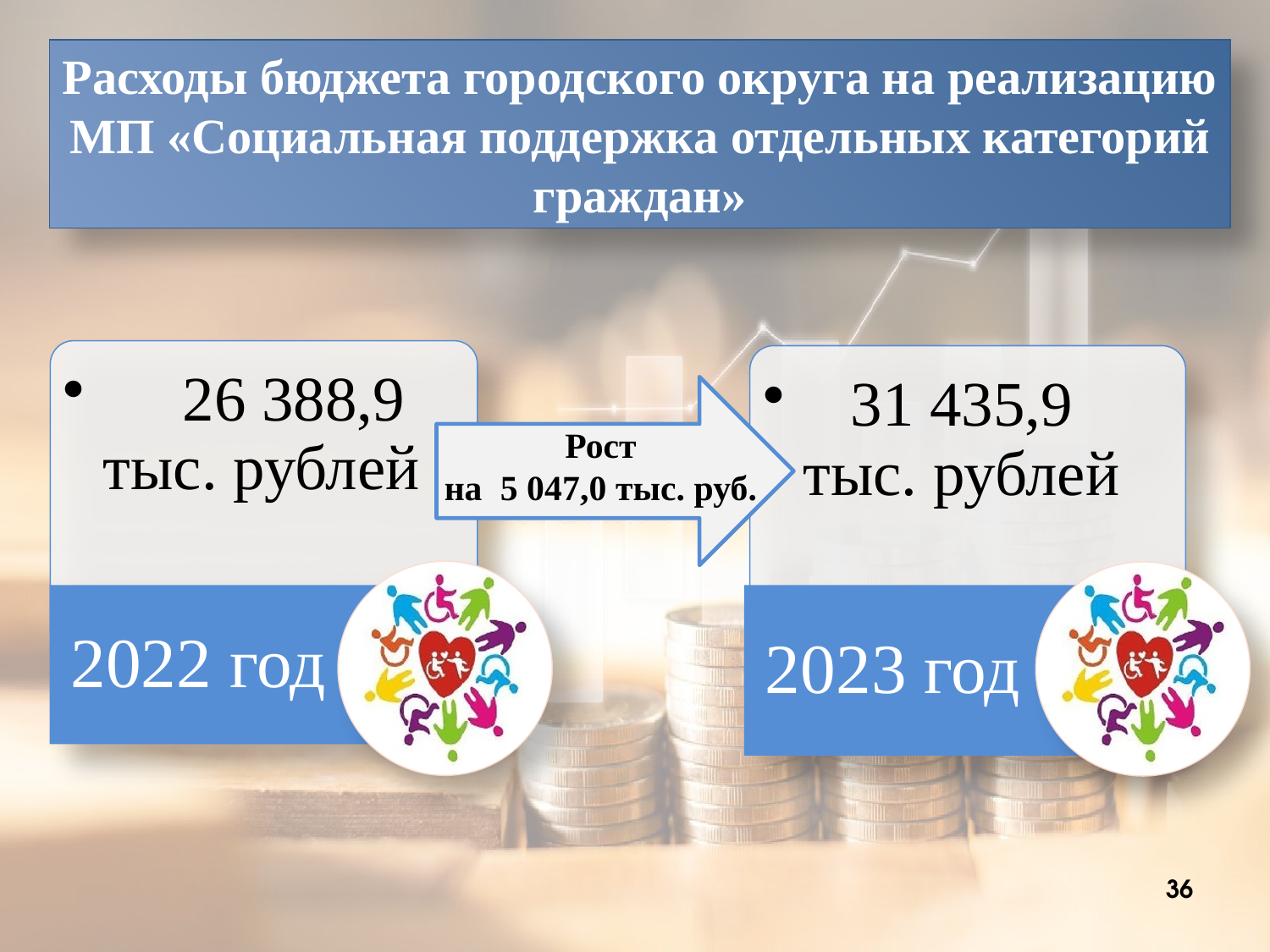

Расходы бюджета городского округа на реализацию МП «Социальная поддержка отдельных категорий граждан»
     26 388,9    тыс. рублей
2022 год
   31 435,9 тыс. рублей
2023 год

Рост
на  5 047,0 тыс. руб.
36